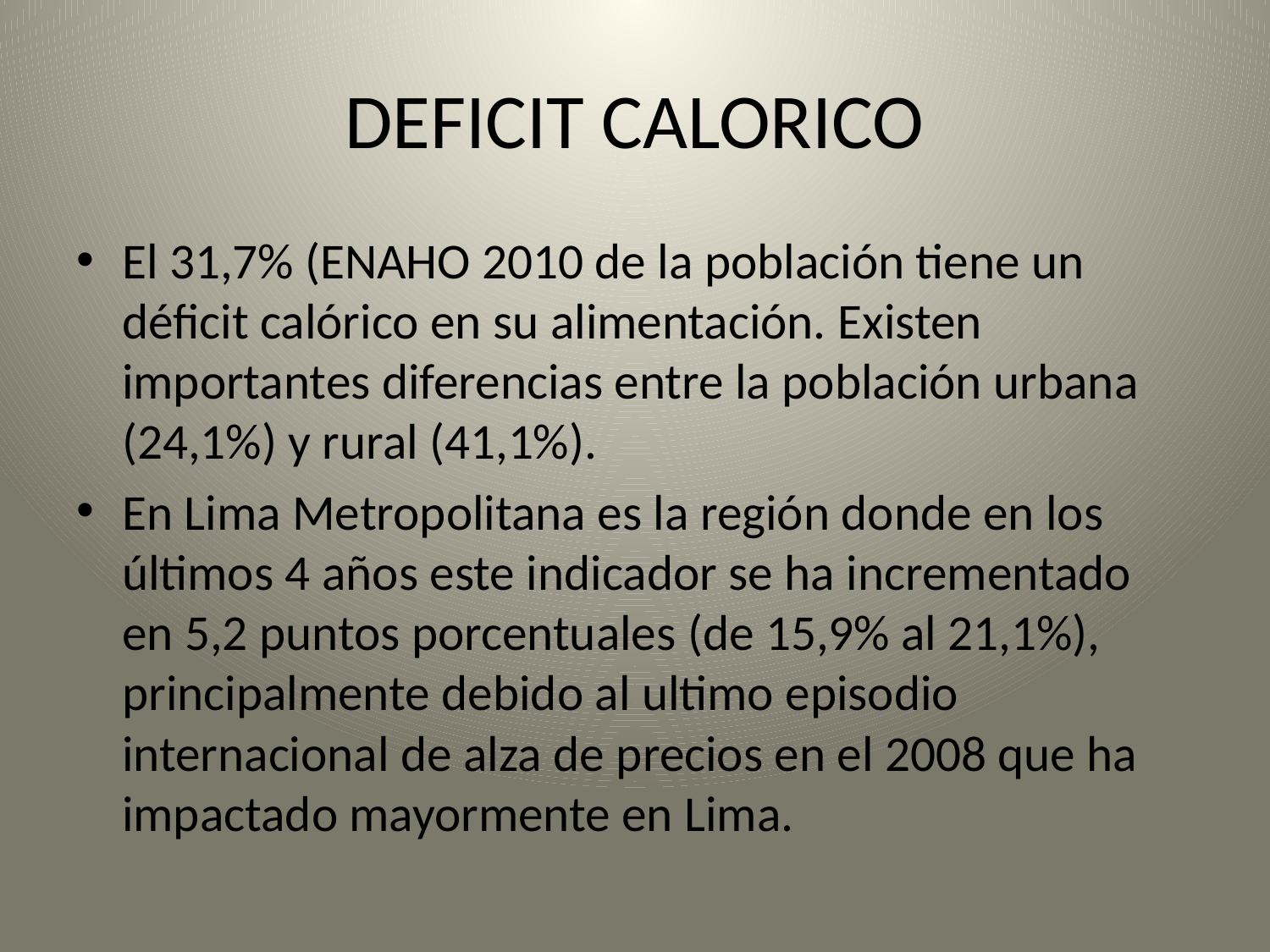

# DEFICIT CALORICO
El 31,7% (ENAHO 2010 de la población tiene un déficit calórico en su alimentación. Existen importantes diferencias entre la población urbana (24,1%) y rural (41,1%).
En Lima Metropolitana es la región donde en los últimos 4 años este indicador se ha incrementado en 5,2 puntos porcentuales (de 15,9% al 21,1%), principalmente debido al ultimo episodio internacional de alza de precios en el 2008 que ha impactado mayormente en Lima.